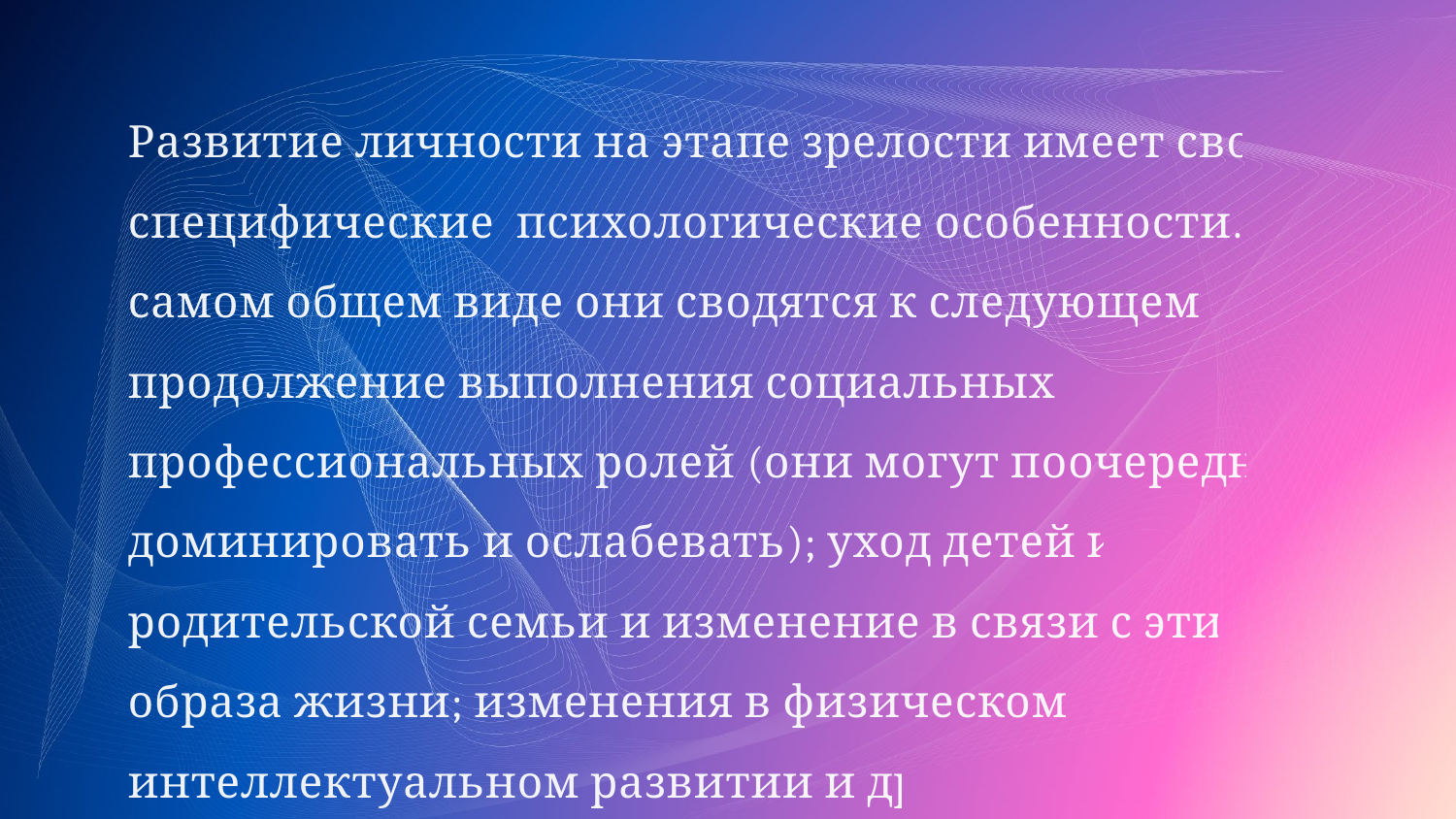

Развитие личности на этапе зрелости имеет свои специфические  психологические особенности. В самом общем виде они сводятся к следующему: продолжение выполнения социальных и профессиональных ролей (они могут поочередно доминировать и ослабевать); уход детей из родительской семьи и изменение в связи с этим образа жизни; изменения в физическом и интеллектуальном развитии и др.